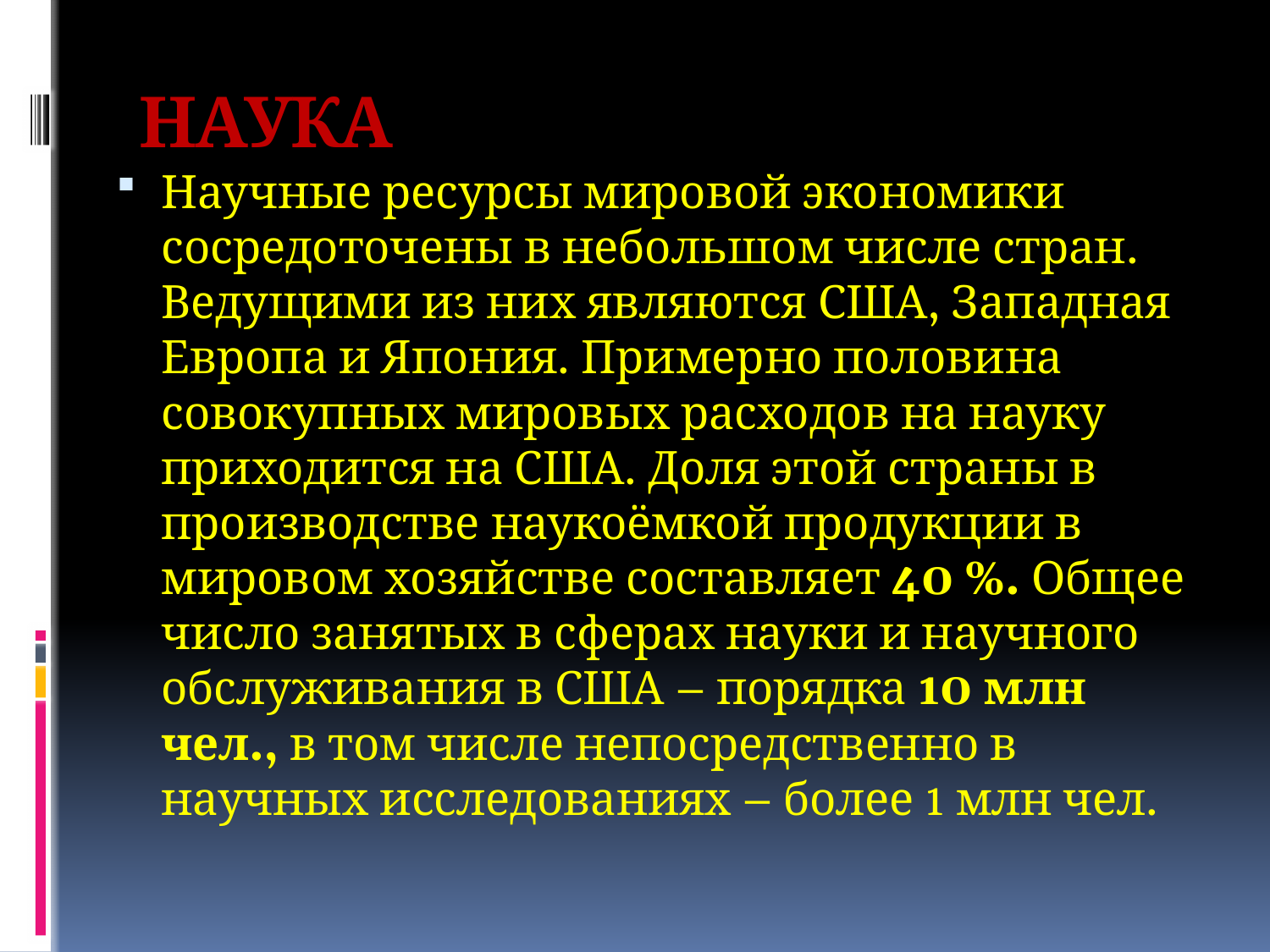

# НАУКА
Научные ресурсы мировой экономики сосредоточены в небольшом числе стран. Ведущими из них являются США, Западная Европа и Япония. Примерно половина совокупных мировых расходов на науку приходится на США. Доля этой страны в производстве наукоёмкой продукции в мировом хозяйстве составляет 40 %. Общее число занятых в сферах науки и научного обслуживания в США – порядка 10 млн чел., в том числе непосредственно в научных исследованиях – более 1 млн чел.